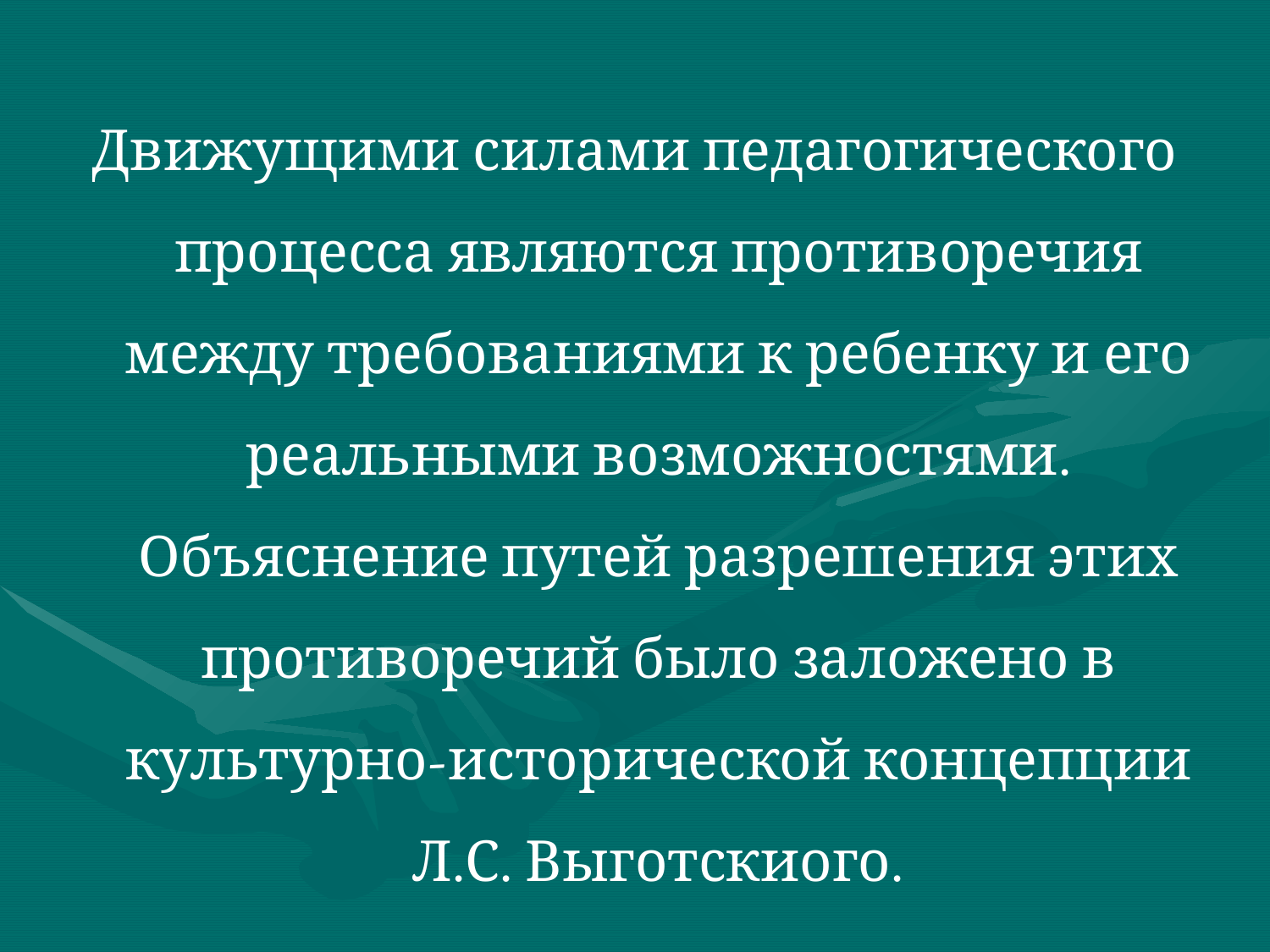

Движущими силами педагогического процесса являются противоречия между требованиями к ребенку и его реальными возможностями. Объяснение путей разрешения этих противоречий было заложено в культурно-исторической концепции Л.С. Выготскиого.